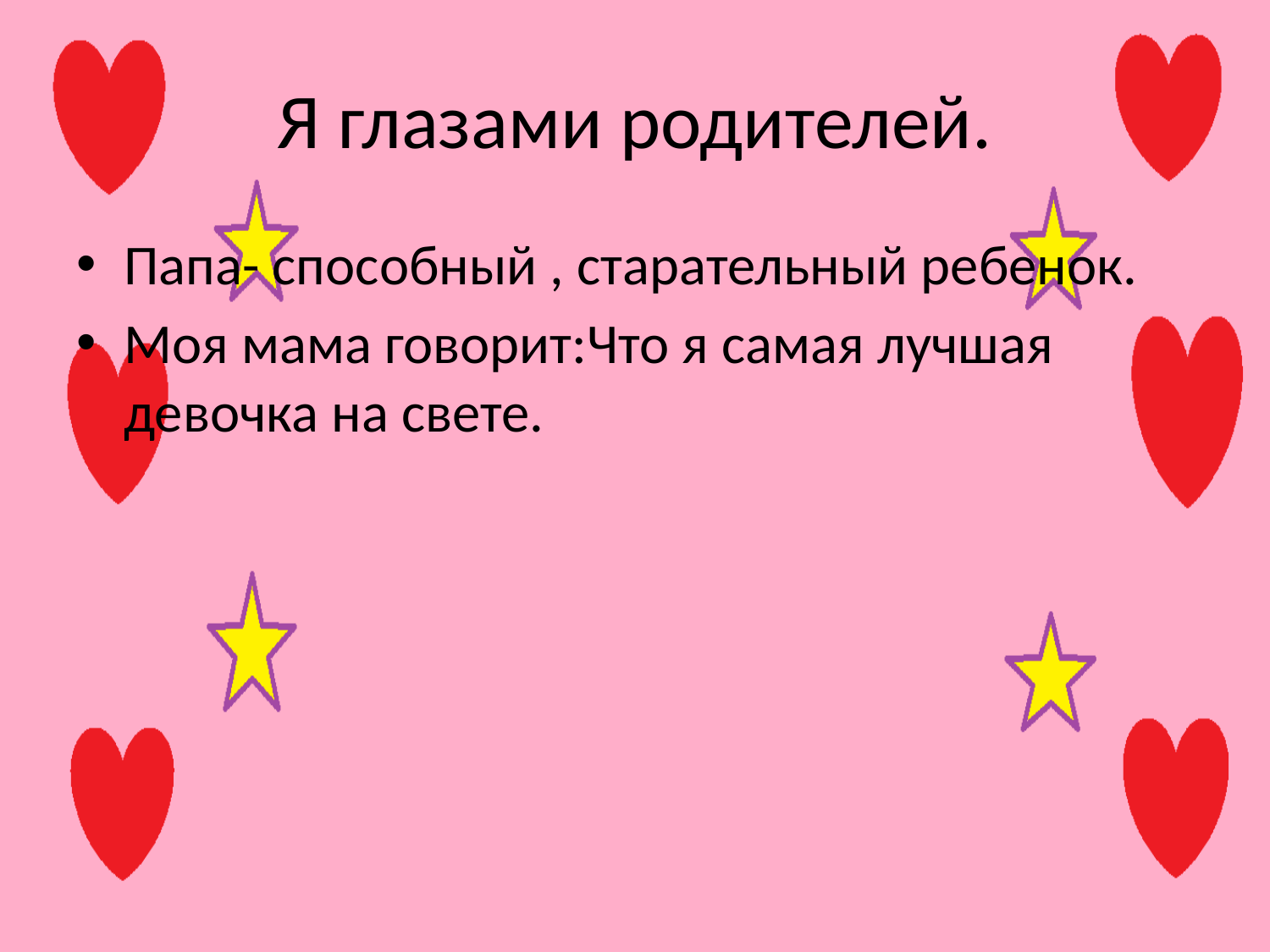

# Я глазами родителей.
Папа- способный , старательный ребенок.
Моя мама говорит:Что я самая лучшая девочка на свете.